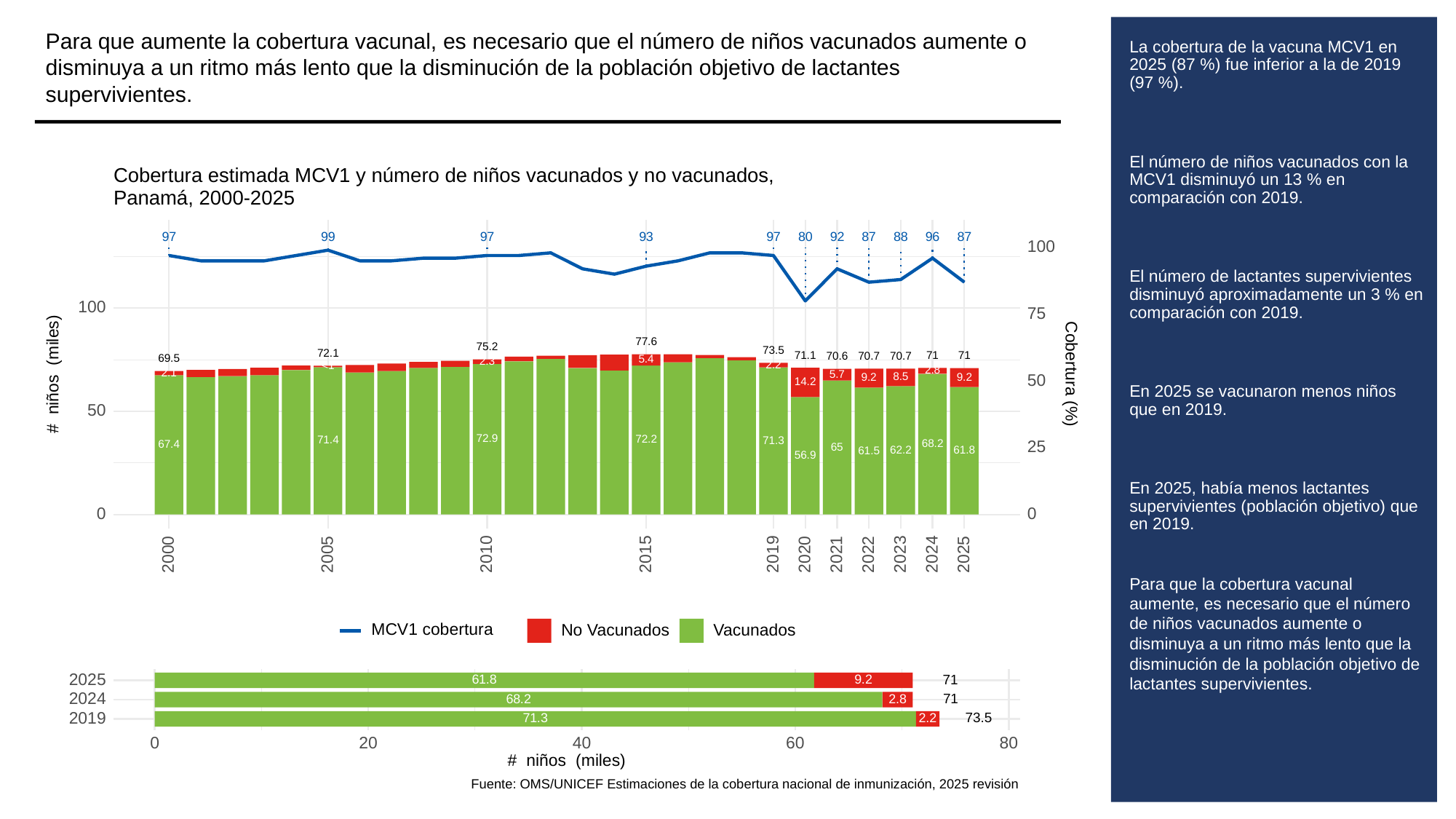

Para que aumente la cobertura vacunal, es necesario que el número de niños vacunados aumente o disminuya a un ritmo más lento que la disminución de la población objetivo de lactantes supervivientes.
# La cobertura de la vacuna MCV1 en 2025 (87 %) fue inferior a la de 2019 (97 %).

El número de niños vacunados con la MCV1 disminuyó un 13 % en comparación con 2019.

El número de lactantes supervivientes disminuyó aproximadamente un 3 % en comparación con 2019.

En 2025 se vacunaron menos niños que en 2019.

En 2025, había menos lactantes supervivientes (población objetivo) que en 2019.

Para que la cobertura vacunal aumente, es necesario que el número de niños vacunados aumente o disminuya a un ritmo más lento que la disminución de la población objetivo de lactantes supervivientes.

Cobertura estimada MCV1 y número de niños vacunados y no vacunados,
Panamá, 2000-2025

93
97
99
97
97
80
92
87
88
96
87
100

100

75
77.6
75.2
73.5
72.1
71.1
71
71
70.7
70.7
70.6

69.5

5.4

2.3

2.2

<1

#  niños  (miles)
Cobertura (%)
2.8

2.1

5.7

8.5
9.2

9.2
50

14.2

50

72.9
72.2
71.3
71.4
68.2
67.4
25
65
62.2
61.8
61.5
56.9

0
0

2023
2000
2005
2010
2015
2019
2020
2021
2022
2024
2025

MCV1 cobertura
No Vacunados
Vacunados

2025
71
61.8
9.2

2024
71
68.2
2.8

2019
73.5
71.3
2.2

0
20
40
60
80
#  niños  (miles)
Fuente: OMS/UNICEF Estimaciones de la cobertura nacional de inmunización, 2025 revisión